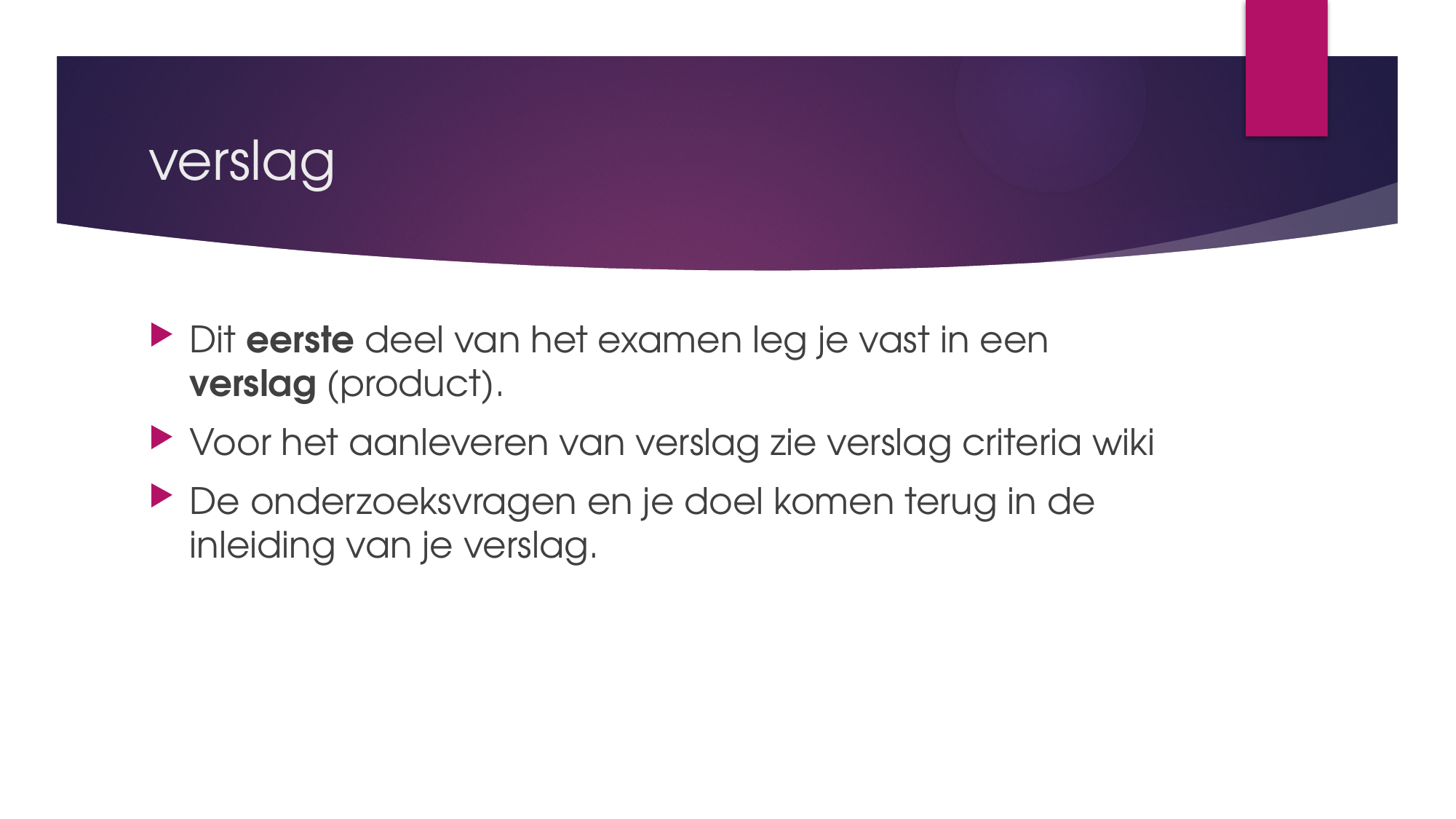

# verslag
Dit eerste deel van het examen leg je vast in een verslag (product).
Voor het aanleveren van verslag zie verslag criteria wiki
De onderzoeksvragen en je doel komen terug in de inleiding van je verslag.